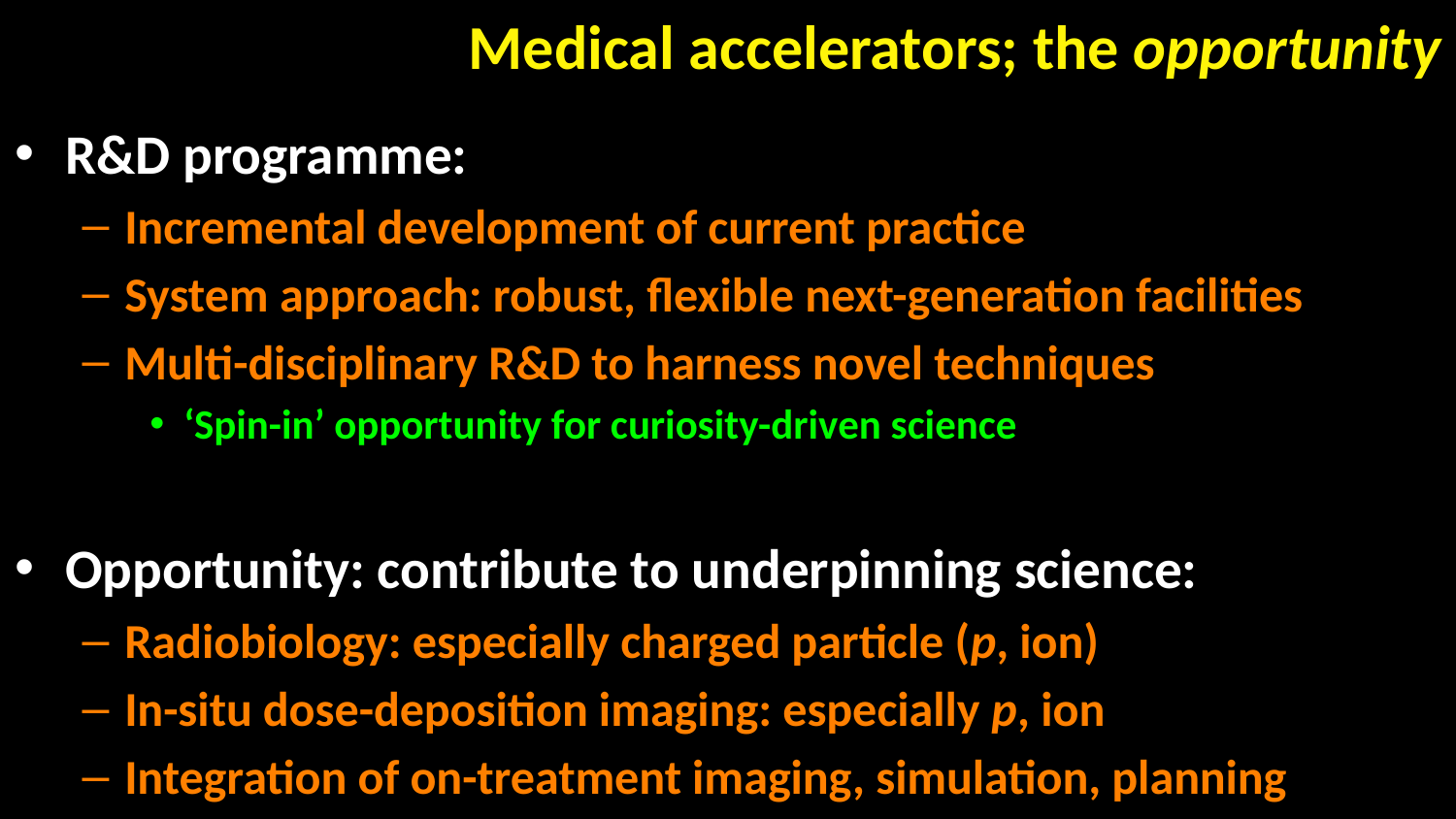

# Medical accelerators; the opportunity
R&D programme:
Incremental development of current practice
System approach: robust, flexible next-generation facilities
Multi-disciplinary R&D to harness novel techniques
‘Spin-in’ opportunity for curiosity-driven science

Opportunity: contribute to underpinning science:
Radiobiology: especially charged particle (p, ion)
In-situ dose-deposition imaging: especially p, ion
Integration of on-treatment imaging, simulation, planning